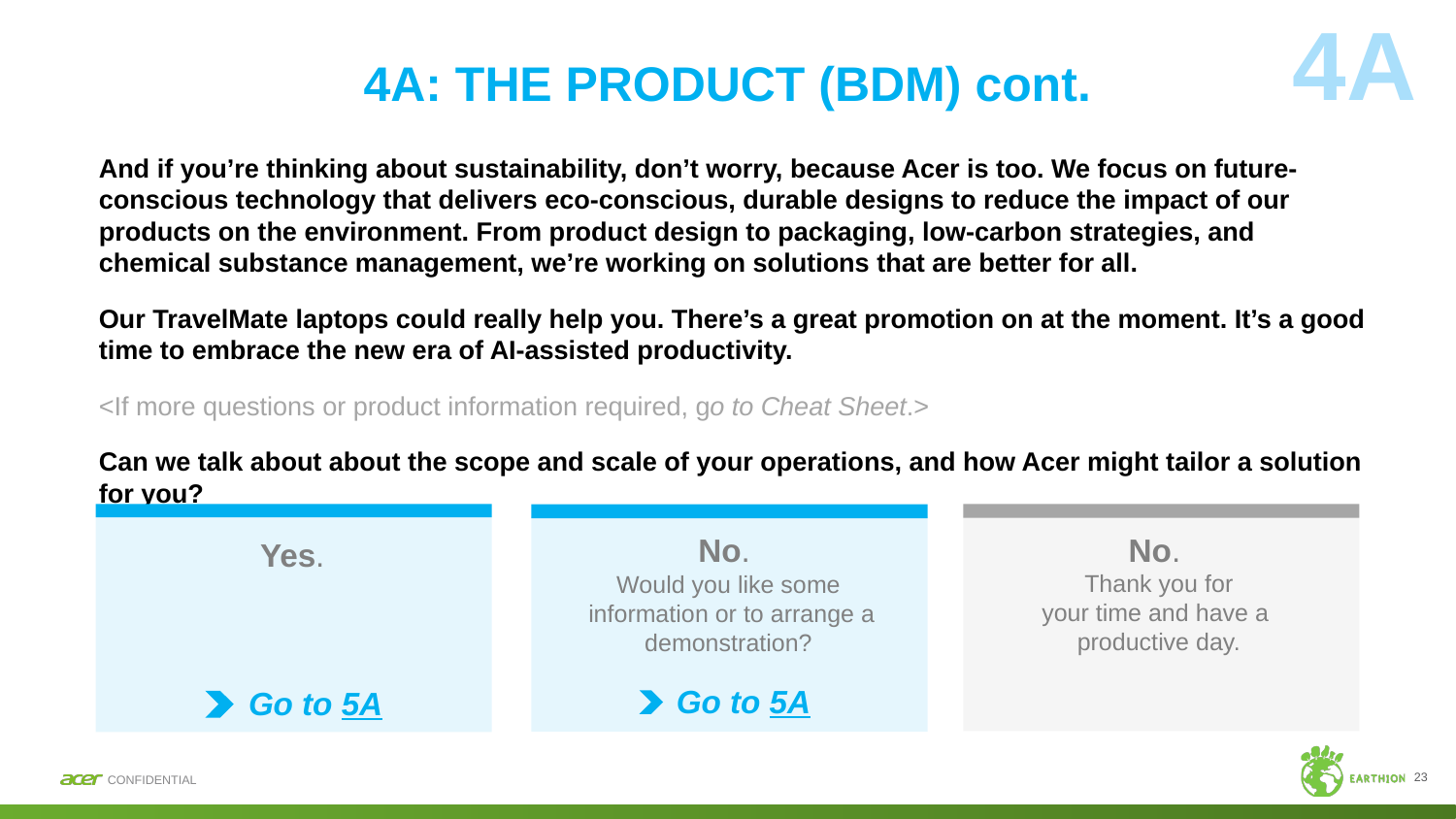

4A
# 4A: THE PRODUCT (BDM) cont.
And if you’re thinking about sustainability, don’t worry, because Acer is too. We focus on future-conscious technology that delivers eco-conscious, durable designs to reduce the impact of our products on the environment. From product design to packaging, low-carbon strategies, and chemical substance management, we’re working on solutions that are better for all.
Our TravelMate laptops could really help you. There’s a great promotion on at the moment. It’s a good time to embrace the new era of AI-assisted productivity.
<If more questions or product information required, go to Cheat Sheet.>
Can we talk about about the scope and scale of your operations, and how Acer might tailor a solution for you?

Yes.
 Go to 5A

No.
Thank you for
your time and have a
productive day.

No.
Would you like some
 information or to arrange a demonstration?
Go to 5A

23